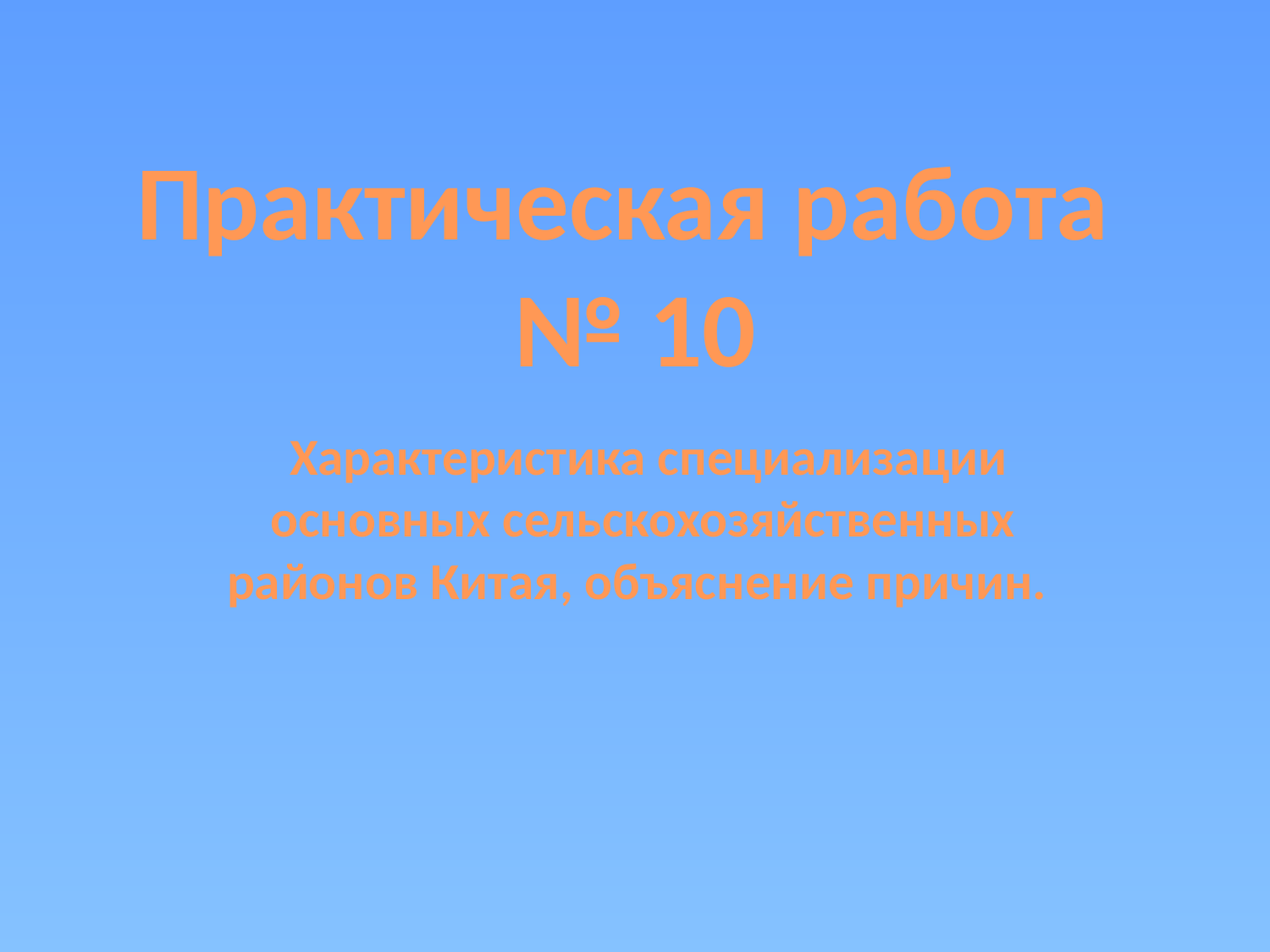

# Практическая работа № 10
 Характеристика специализации основных сельскохозяйственных районов Китая, объяснение причин.